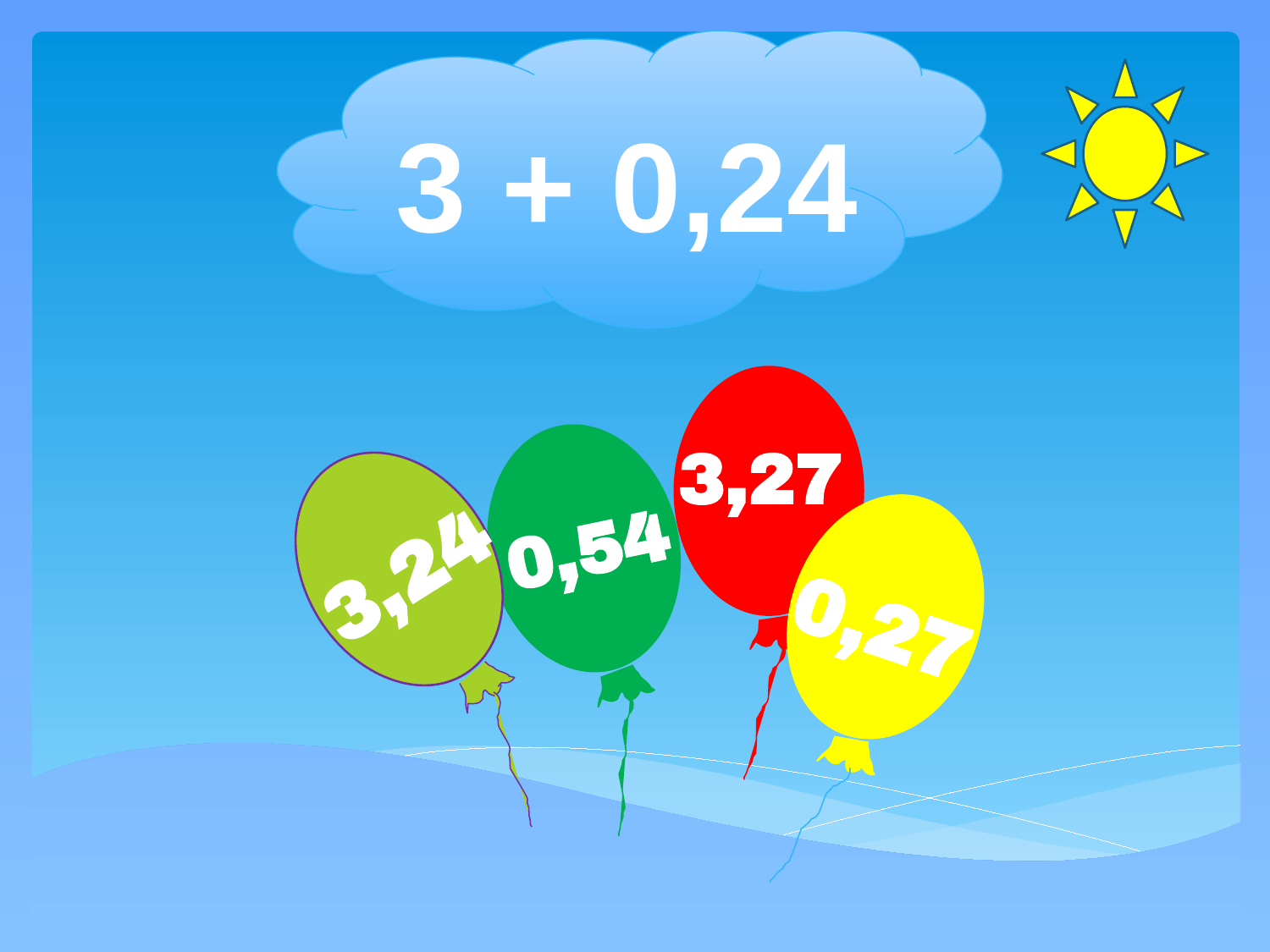

3 + 0,24

#

3,27

0,54

3,24

0,27